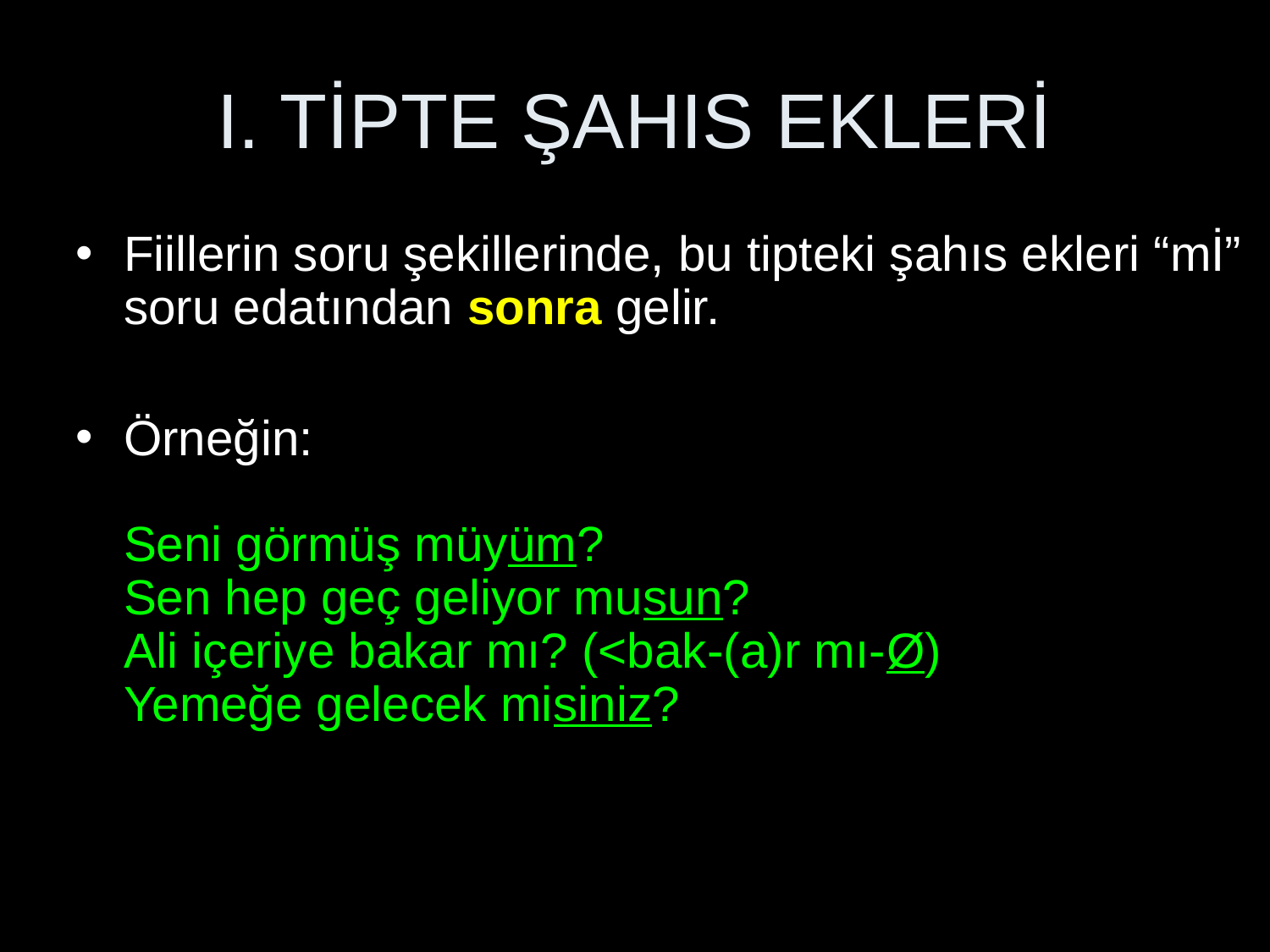

# I. TİPTE ŞAHIS EKLERİ
Fiillerin soru şekillerinde, bu tipteki şahıs ekleri “mİ” soru edatından sonra gelir.

Örneğin:
Seni görmüş müyüm?
Sen hep geç geliyor musun?
Ali içeriye bakar mı? (<bak-(a)r mı-Ø)
Yemeğe gelecek misiniz?